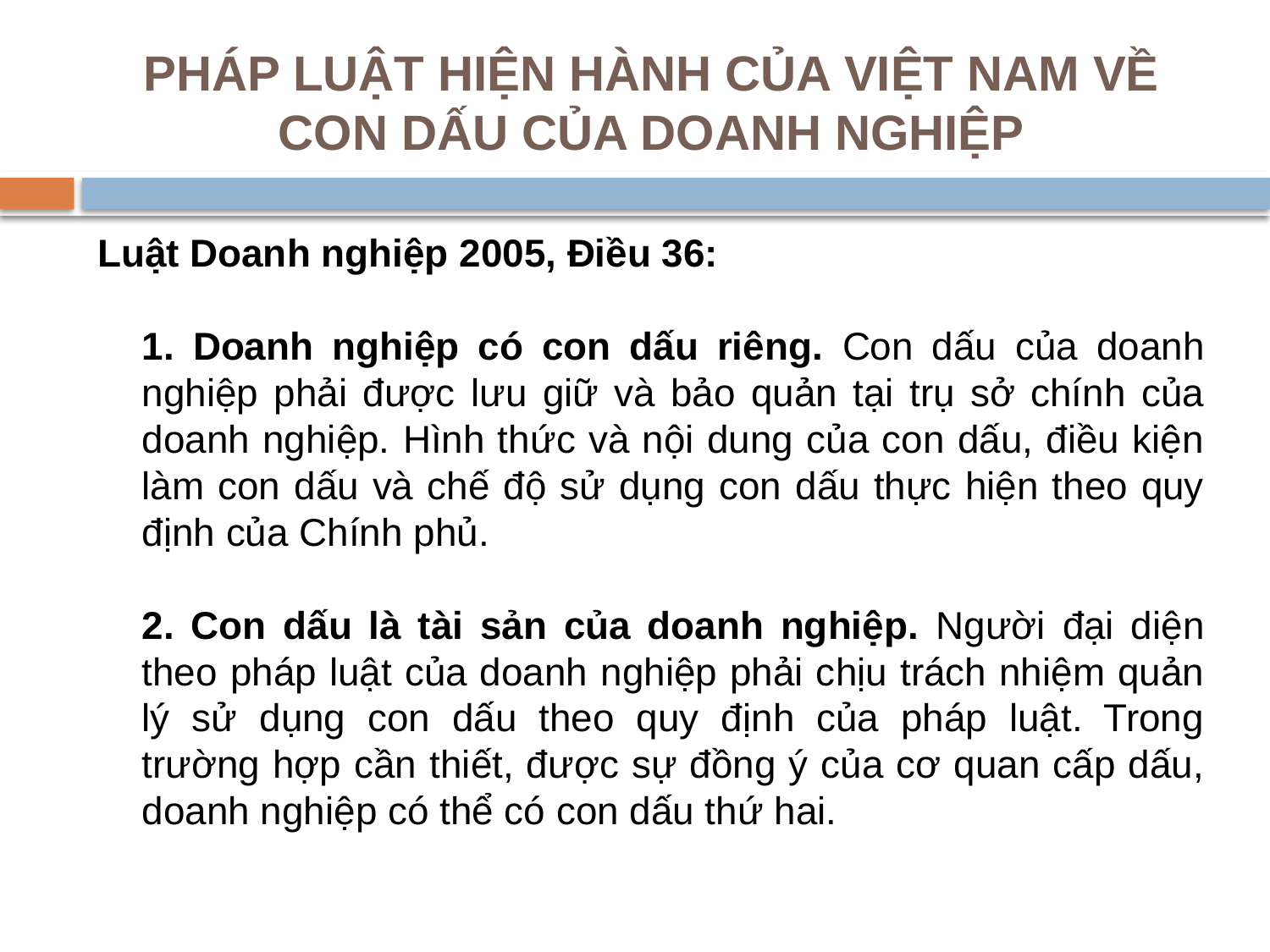

# PHÁP LUẬT HIỆN HÀNH CỦA VIỆT NAM VỀ CON DẤU CỦA DOANH NGHIỆP
Luật Doanh nghiệp 2005, Điều 36:

	1. Doanh nghiệp có con dấu riêng. Con dấu của doanh nghiệp phải được lưu giữ và bảo quản tại trụ sở chính của doanh nghiệp. Hình thức và nội dung của con dấu, điều kiện làm con dấu và chế độ sử dụng con dấu thực hiện theo quy định của Chính phủ.

	2. Con dấu là tài sản của doanh nghiệp. Người đại diện theo pháp luật của doanh nghiệp phải chịu trách nhiệm quản lý sử dụng con dấu theo quy định của pháp luật. Trong trường hợp cần thiết, được sự đồng ý của cơ quan cấp dấu, doanh nghiệp có thể có con dấu thứ hai.